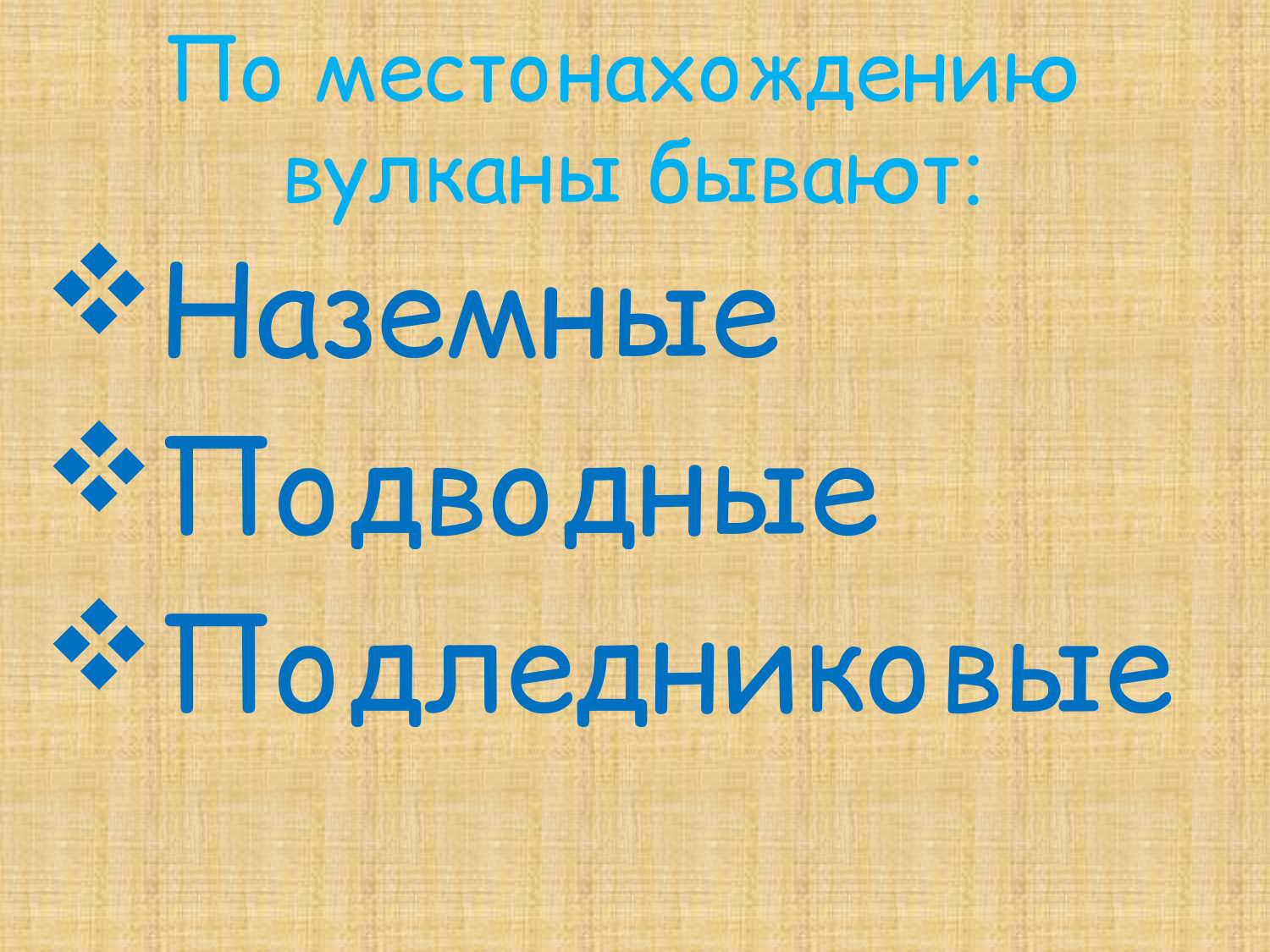

# По местонахождению вулканы бывают:
Наземные
Подводные
Подледниковые